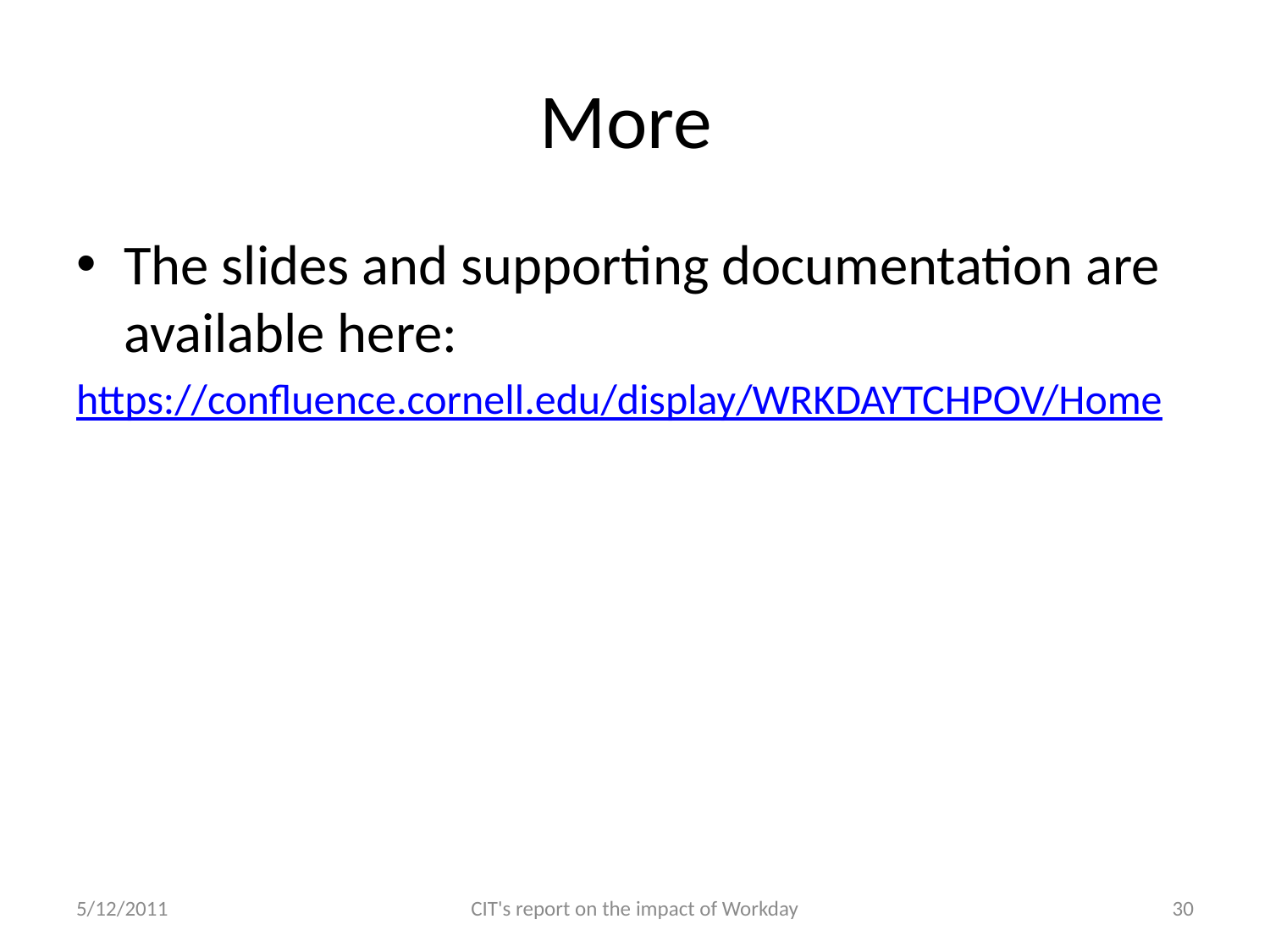

# More
The slides and supporting documentation are available here:
https://confluence.cornell.edu/display/WRKDAYTCHPOV/Home
5/12/2011
CIT's report on the impact of Workday
30